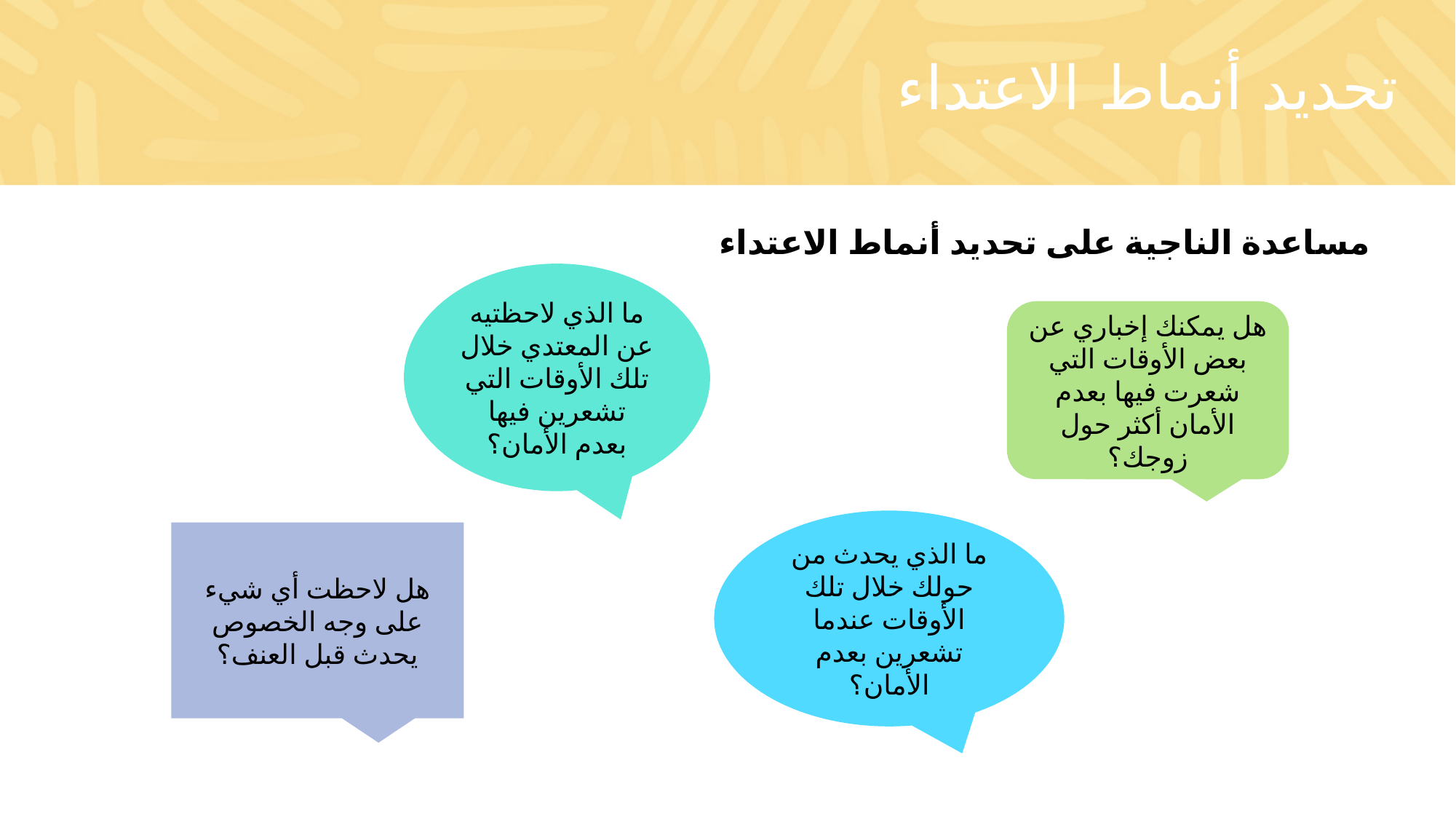

# تحديد أنماط الاعتداء
مساعدة الناجية على تحديد أنماط الاعتداء
ما الذي لاحظتيه عن المعتدي خلال تلك الأوقات التي تشعرين فيها بعدم الأمان؟
هل يمكنك إخباري عن بعض الأوقات التي شعرت فيها بعدم الأمان أكثر حول زوجك؟
ما الذي يحدث من حولك خلال تلك الأوقات عندما تشعرين بعدم الأمان؟
هل لاحظت أي شيء على وجه الخصوص يحدث قبل العنف؟